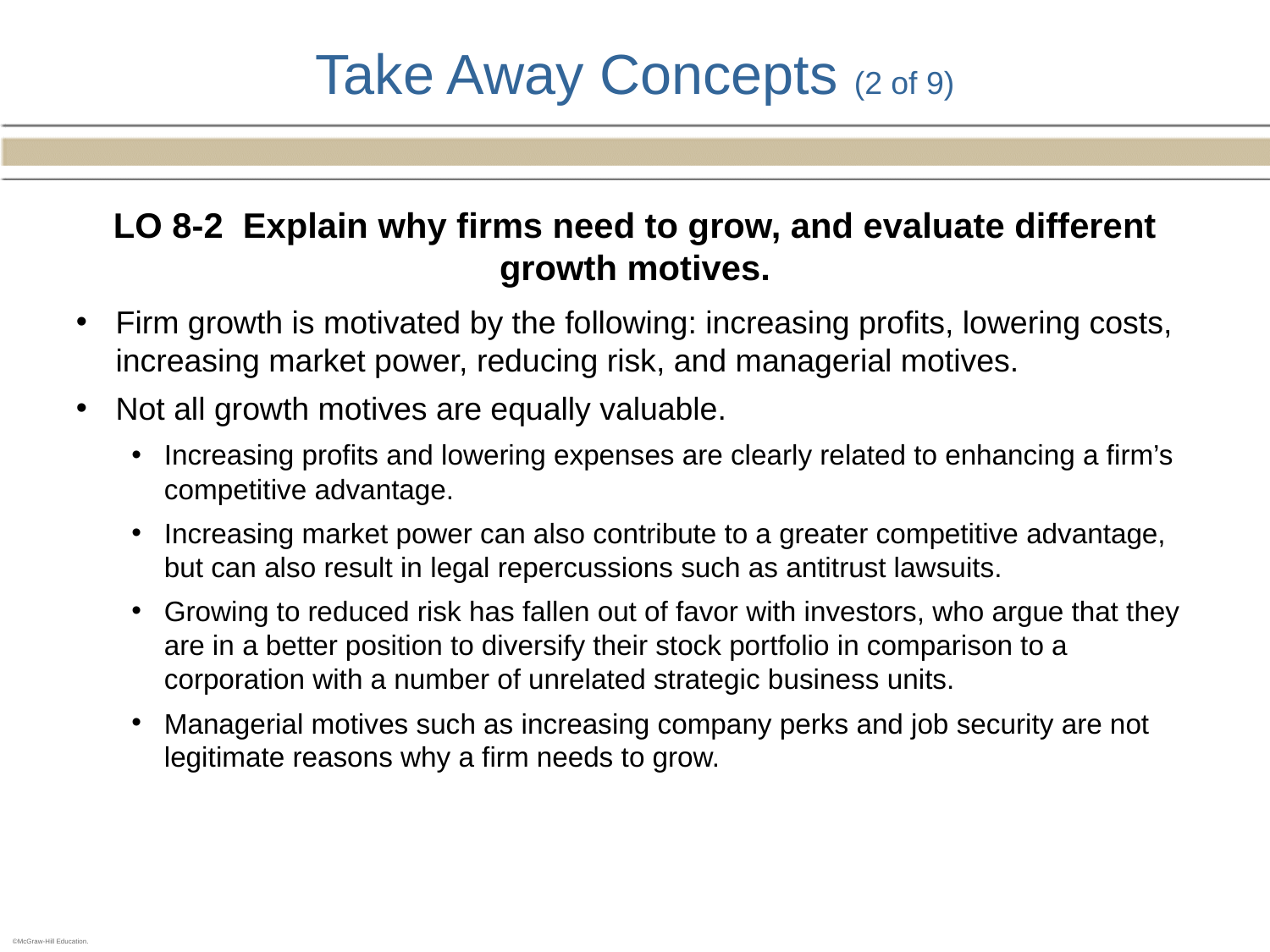

# Take Away Concepts (2 of 9)
LO 8-2  Explain why firms need to grow, and evaluate different growth motives.
Firm growth is motivated by the following: increasing profits, lowering costs, increasing market power, reducing risk, and managerial motives.
Not all growth motives are equally valuable.
Increasing profits and lowering expenses are clearly related to enhancing a firm’s competitive advantage.
Increasing market power can also contribute to a greater competitive advantage, but can also result in legal repercussions such as antitrust lawsuits.
Growing to reduced risk has fallen out of favor with investors, who argue that they are in a better position to diversify their stock portfolio in comparison to a corporation with a number of unrelated strategic business units.
Managerial motives such as increasing company perks and job security are not legitimate reasons why a firm needs to grow.